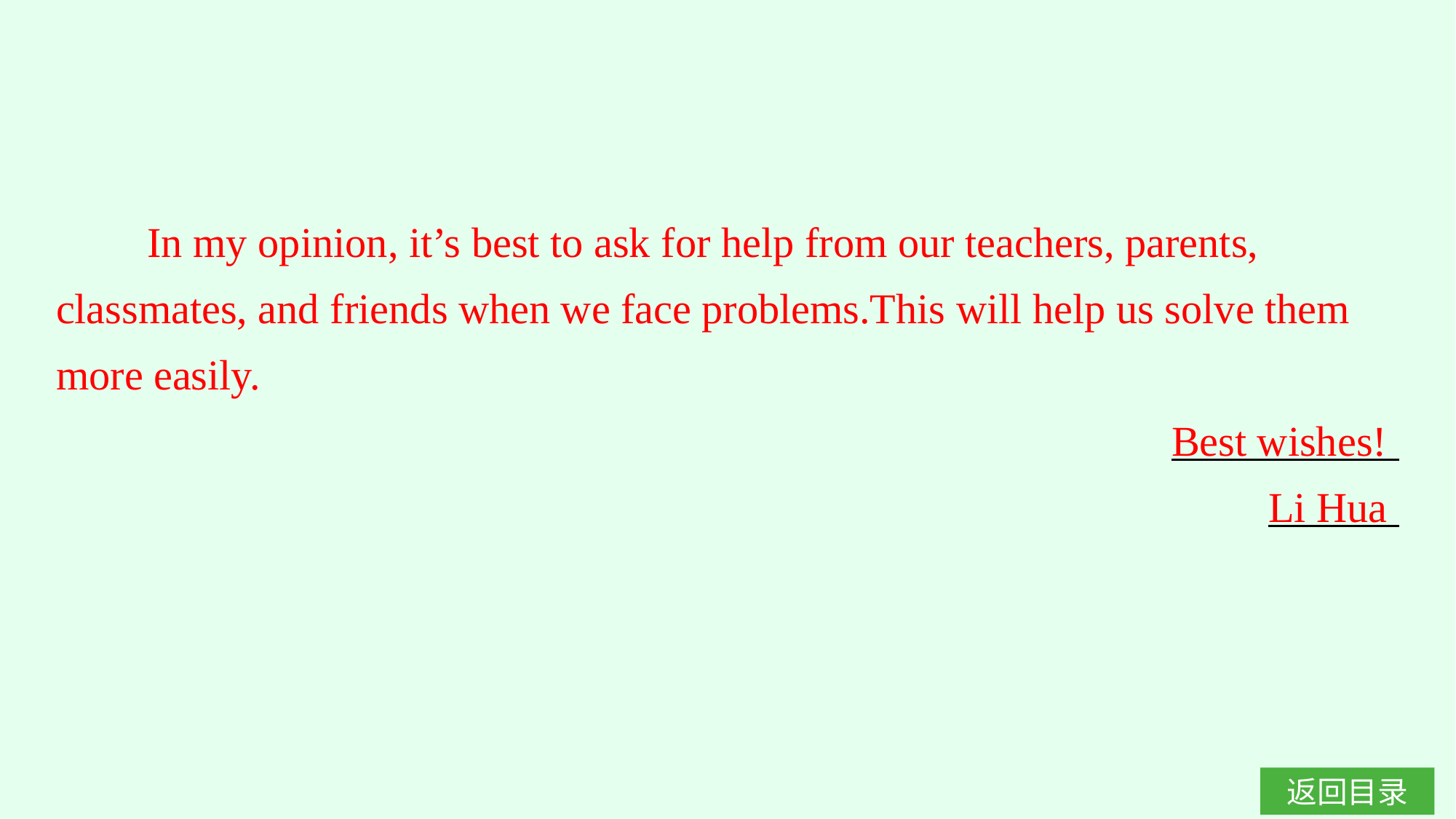

In my opinion, it’s best to ask for help from our teachers, parents, classmates, and friends when we face problems.This will help us solve them more easily.
Best wishes!
Li Hua